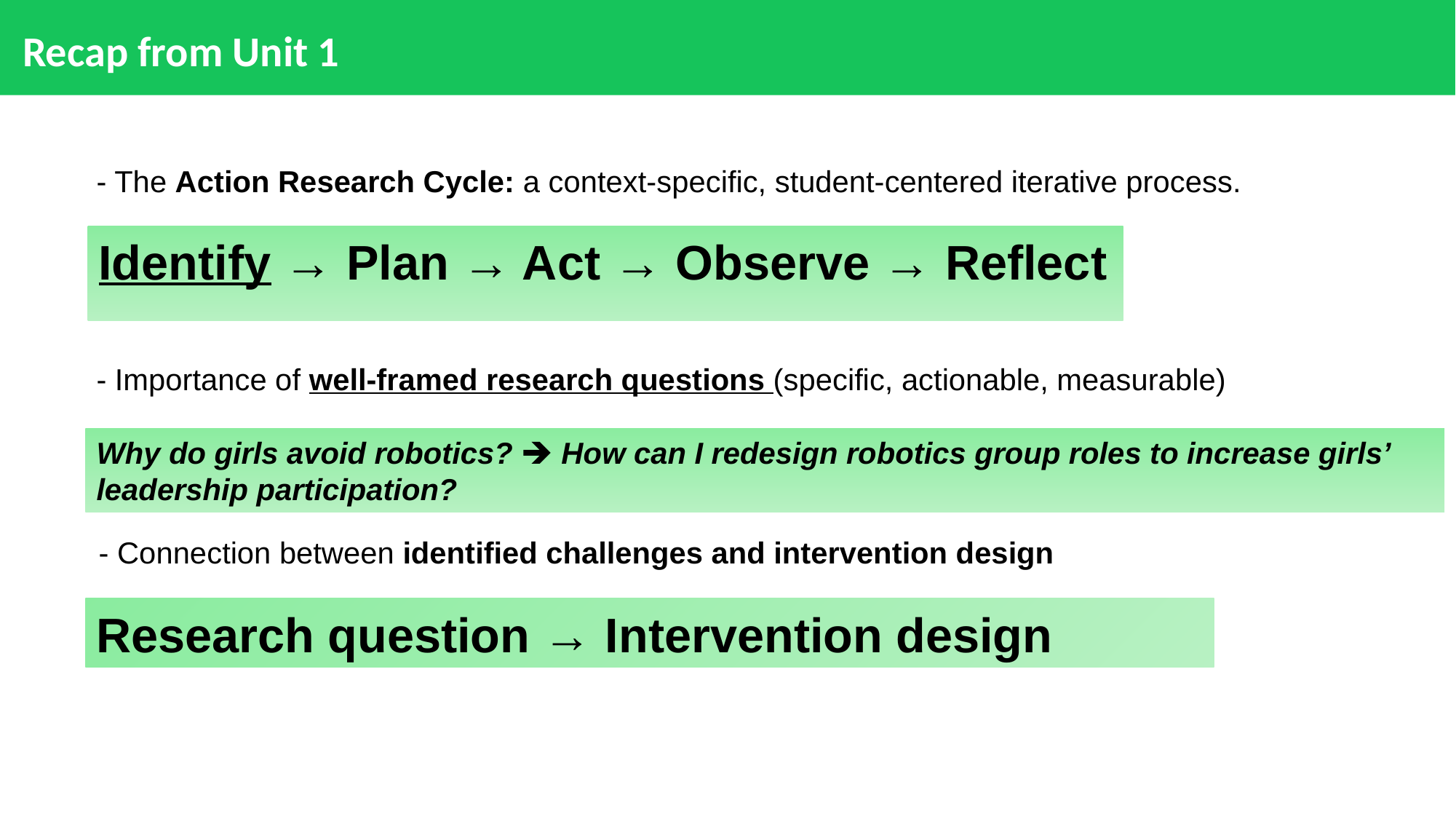

# Recap from Unit 1

- The Action Research Cycle: a context-specific, student-centered iterative process.

Identify → Plan → Act → Observe → Reflect

- Importance of well-framed research questions (specific, actionable, measurable)
Why do girls avoid robotics? 🡺 How can I redesign robotics group roles to increase girls’ leadership participation?
- Connection between identified challenges and intervention design

Research question → Intervention design